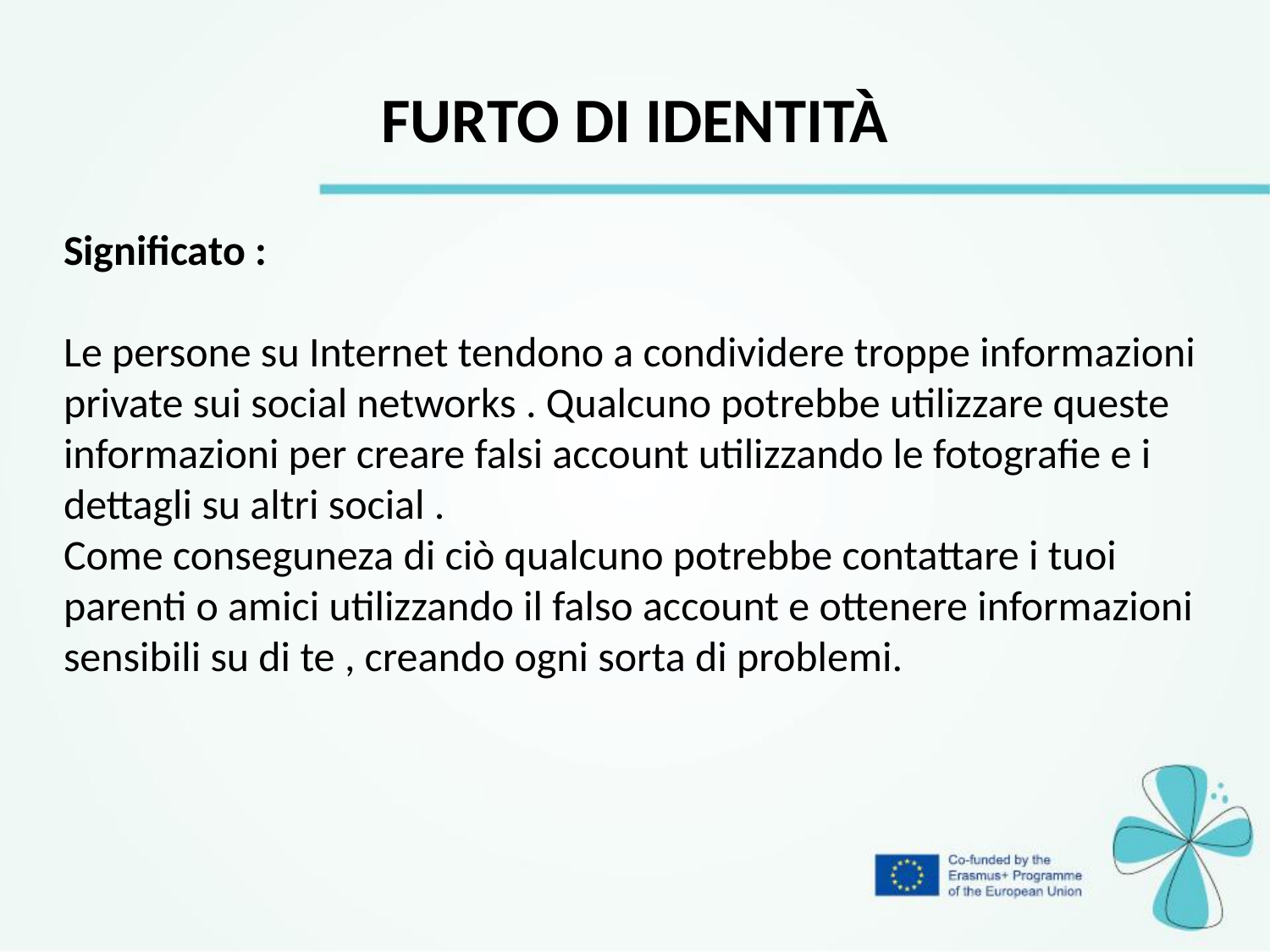

Furto di identità

Significato :

Le persone su Internet tendono a condividere troppe informazioni private sui social networks . Qualcuno potrebbe utilizzare queste informazioni per creare falsi account utilizzando le fotografie e i dettagli su altri social .
Come conseguneza di ciò qualcuno potrebbe contattare i tuoi parenti o amici utilizzando il falso account e ottenere informazioni sensibili su di te , creando ogni sorta di problemi.